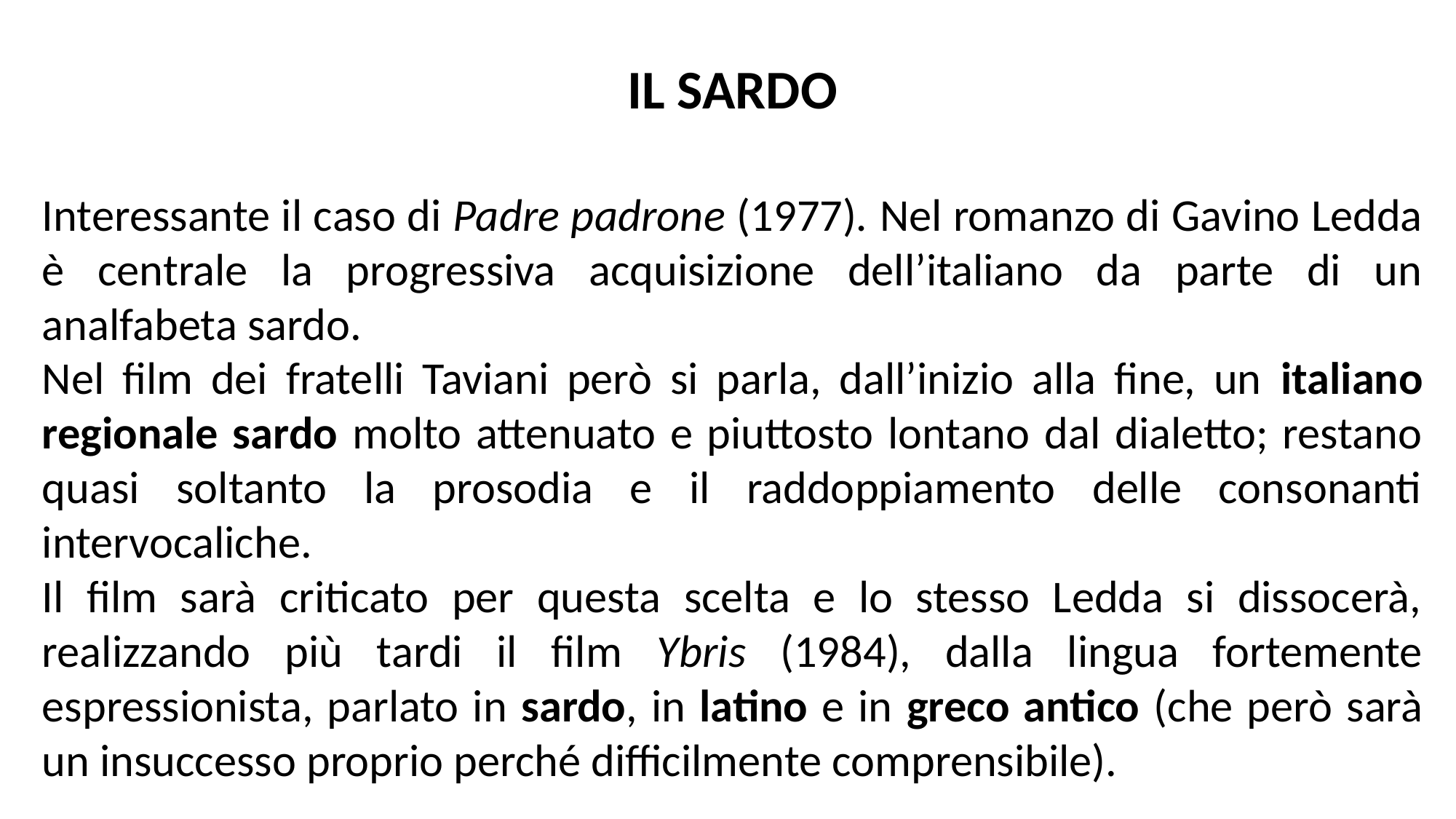

IL SARDO

Interessante il caso di Padre padrone (1977). Nel romanzo di Gavino Ledda è centrale la progressiva acquisizione dell’italiano da parte di un analfabeta sardo.
Nel film dei fratelli Taviani però si parla, dall’inizio alla fine, un italiano regionale sardo molto attenuato e piuttosto lontano dal dialetto; restano quasi soltanto la prosodia e il raddoppiamento delle consonanti intervocaliche.
Il film sarà criticato per questa scelta e lo stesso Ledda si dissocerà, realizzando più tardi il film Ybris (1984), dalla lingua fortemente espressionista, parlato in sardo, in latino e in greco antico (che però sarà un insuccesso proprio perché difficilmente comprensibile).